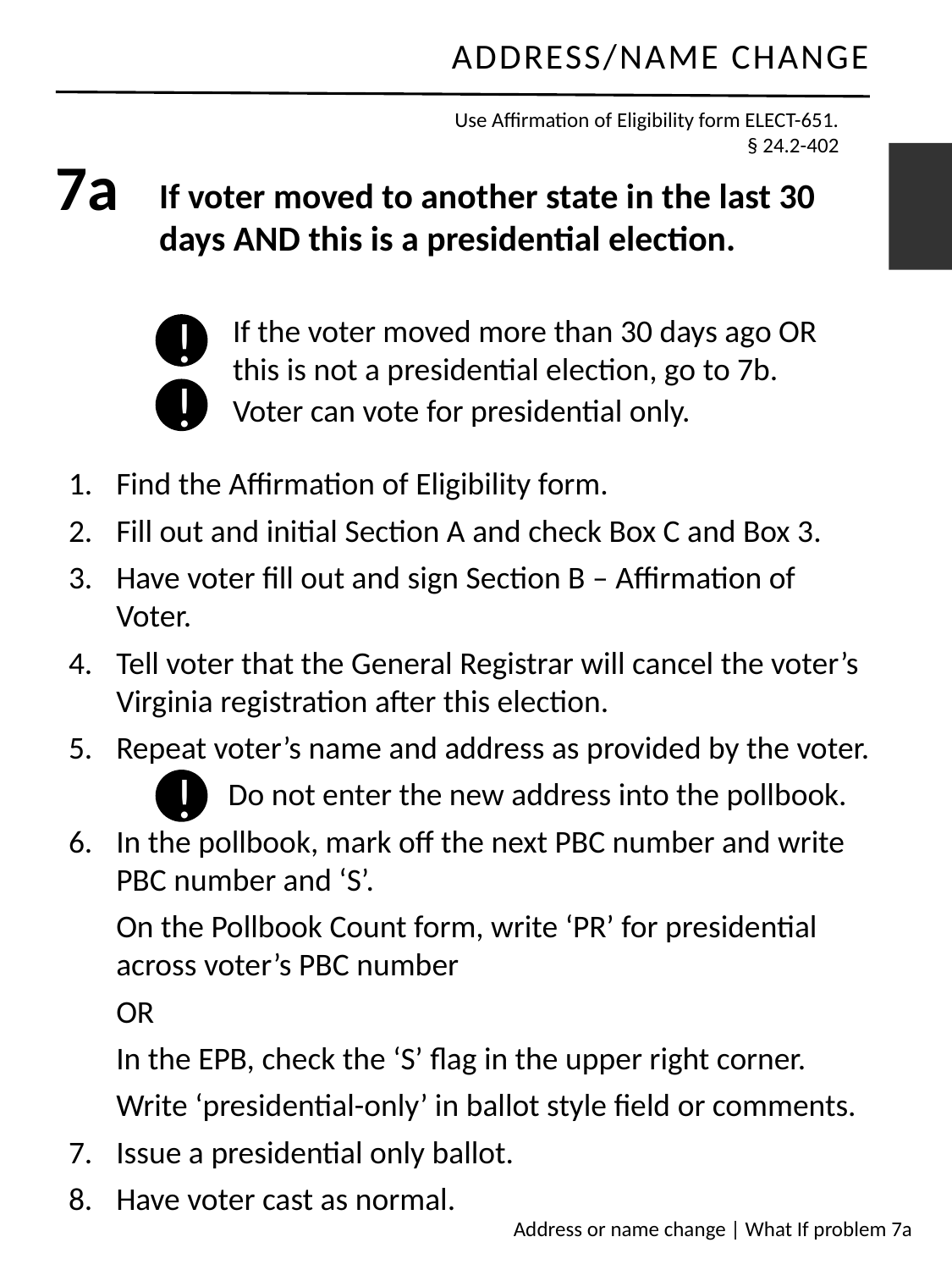

Use Affirmation of Eligibility form ELECT-651.
§ 24.2-402

7a
If voter moved to another state in the last 30 days AND this is a presidential election.
If the voter moved more than 30 days ago OR this is not a presidential election, go to 7b.
Voter can vote for presidential only.
!
!
Find the Affirmation of Eligibility form.
Fill out and initial Section A and check Box C and Box 3.
Have voter fill out and sign Section B – Affirmation of Voter.
Tell voter that the General Registrar will cancel the voter’s Virginia registration after this election.
Repeat voter’s name and address as provided by the voter.
Do not enter the new address into the pollbook.
In the pollbook, mark off the next PBC number and write PBC number and ‘S’.
On the Pollbook Count form, write ‘PR’ for presidential across voter’s PBC number
OR
In the EPB, check the ‘S’ flag in the upper right corner.
Write ‘presidential-only’ in ballot style field or comments.
Issue a presidential only ballot.
Have voter cast as normal.
!
Address or name change | What If problem 7a